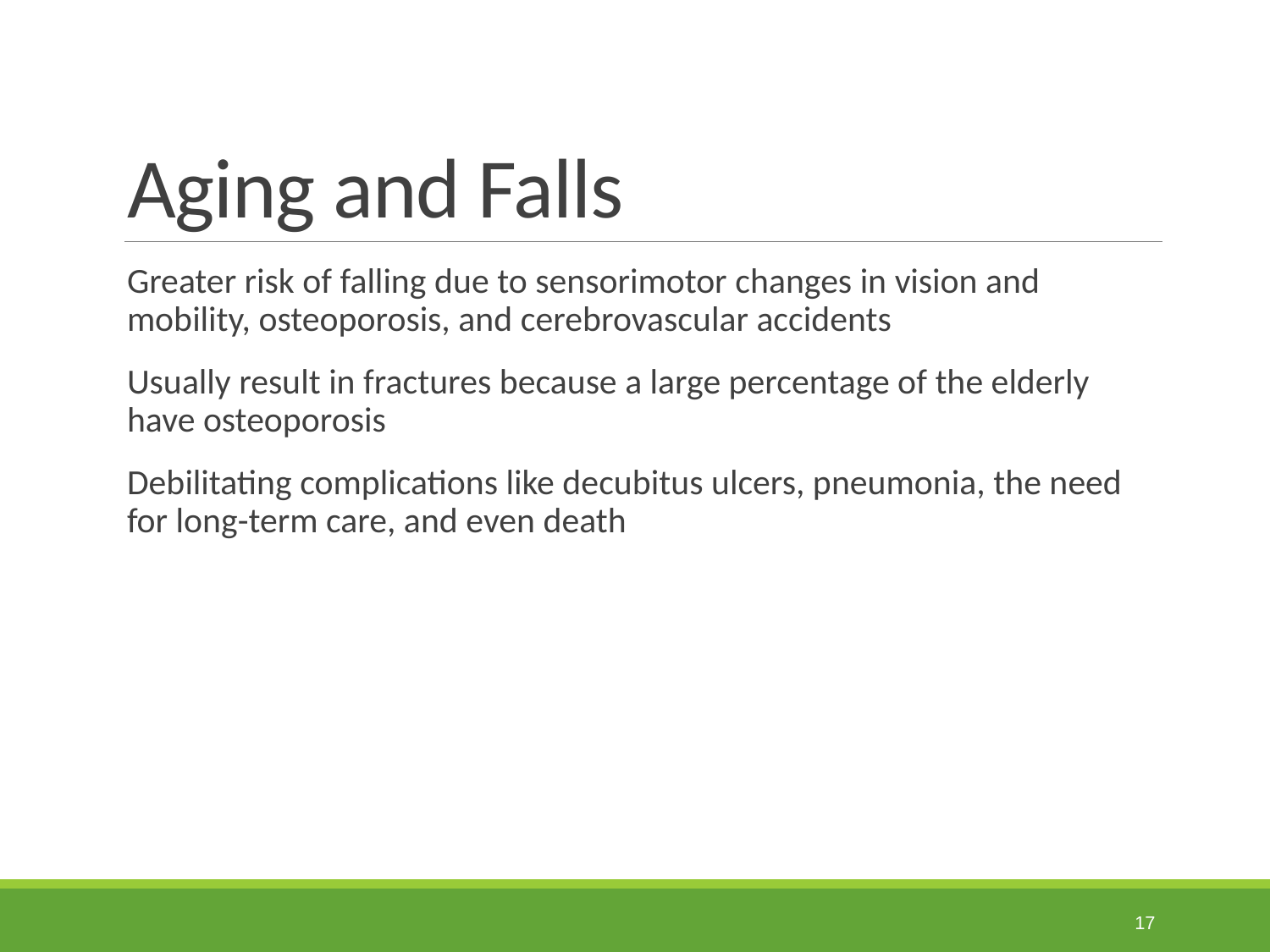

# Aging and Falls
Greater risk of falling due to sensorimotor changes in vision and mobility, osteoporosis, and cerebrovascular accidents
Usually result in fractures because a large percentage of the elderly have osteoporosis
Debilitating complications like decubitus ulcers, pneumonia, the need for long-term care, and even death
 17